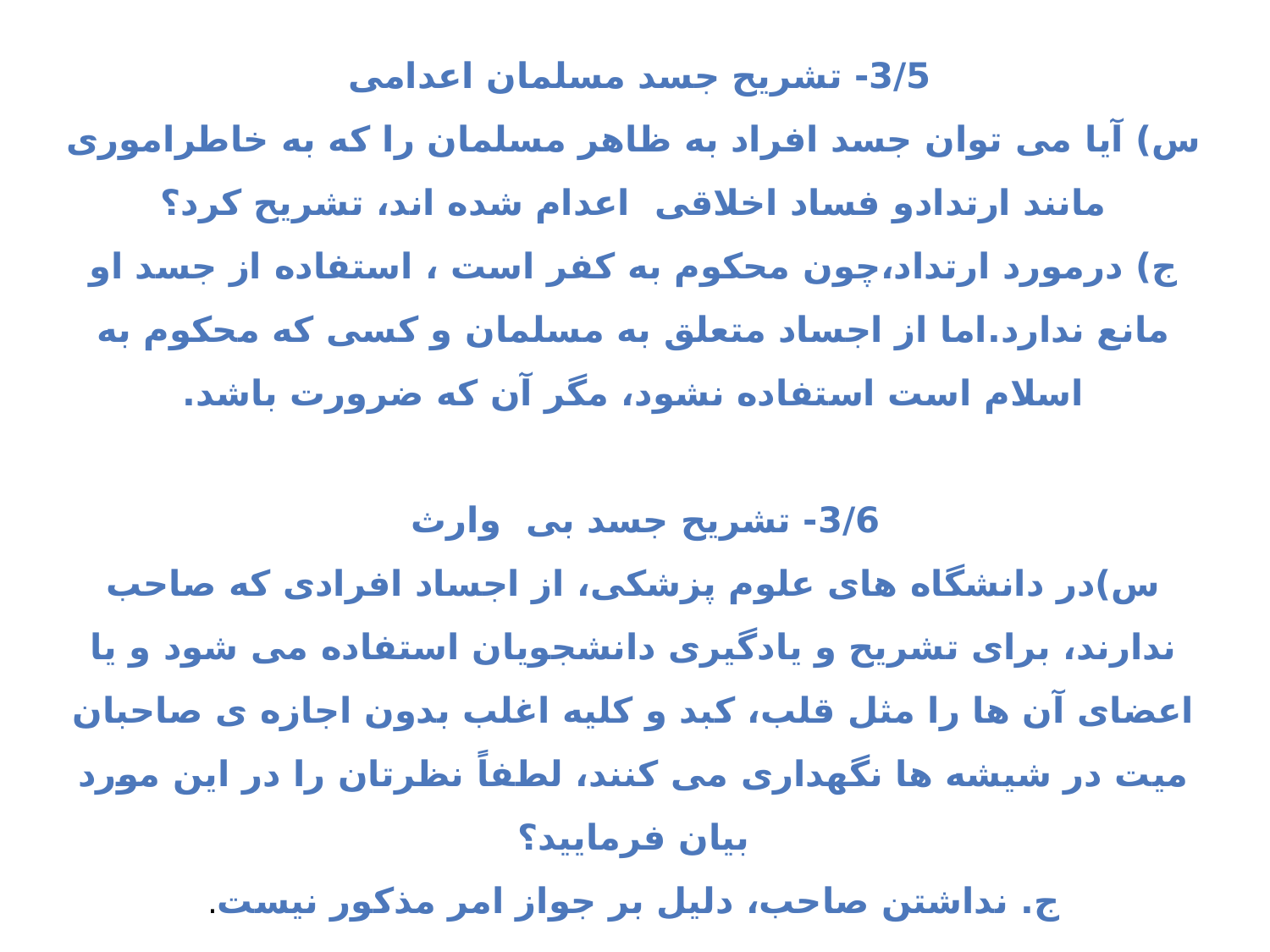

3/5- تشریح جسد مسلمان اعدامی
س) آیا می توان جسد افراد به ظاهر مسلمان را که به خاطراموری مانند ارتدادو فساد اخلاقی  اعدام شده اند، تشریح کرد؟
ج) درمورد ارتداد،چون محکوم به کفر است ، استفاده از جسد او مانع ندارد.اما از اجساد متعلق به مسلمان و کسی که محکوم به اسلام است استفاده نشود، مگر آن که ضرورت باشد.

3/6- تشریح جسد بی  وارث
س)در دانشگاه های علوم پزشکی، از اجساد افرادی که صاحب ندارند، برای تشریح و یادگیری دانشجویان استفاده می شود و یا اعضای آن ها را مثل قلب، کبد و کلیه اغلب بدون اجازه ی صاحبان میت در شیشه ها نگهداری می کنند، لطفاً نظرتان را در این مورد بیان فرمایید؟
ج. نداشتن صاحب، دلیل بر جواز امر مذکور نیست.